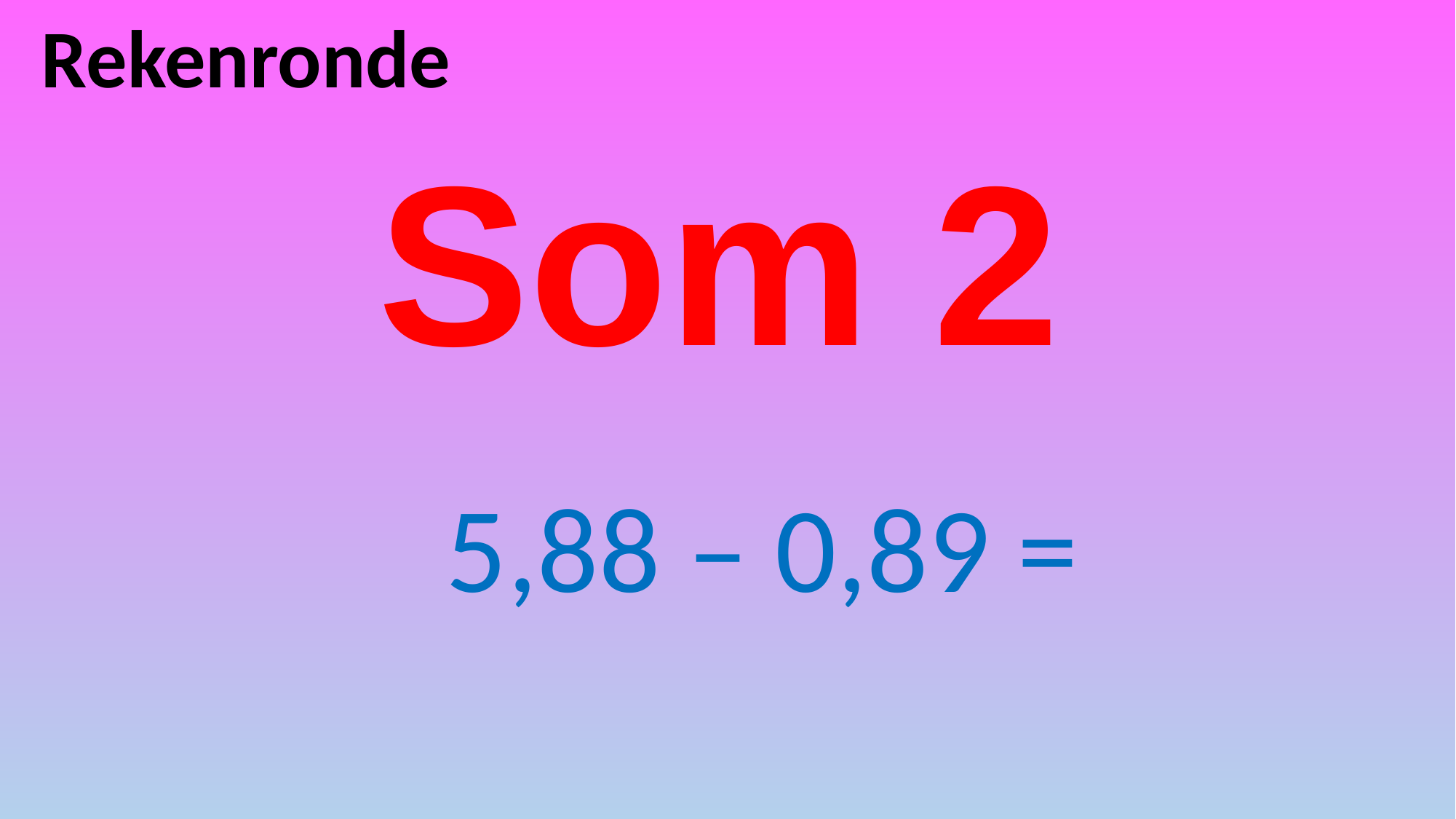

Rekenronde
# Som 2
5,88 – 0,89 =